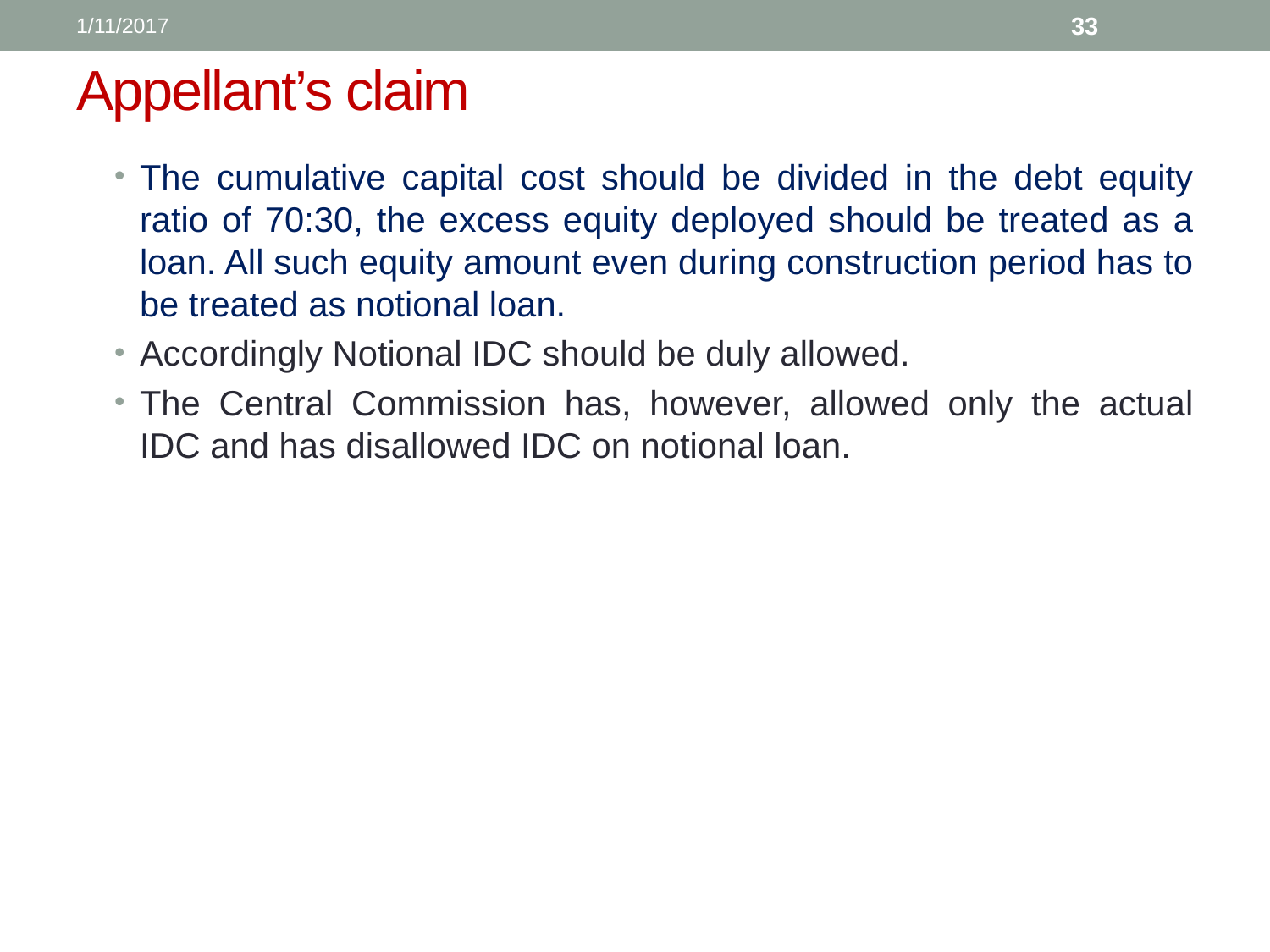

1/11/2017
33
# Appellant’s claim
The cumulative capital cost should be divided in the debt equity ratio of 70:30, the excess equity deployed should be treated as a loan. All such equity amount even during construction period has to be treated as notional loan.
Accordingly Notional IDC should be duly allowed.
The Central Commission has, however, allowed only the actual IDC and has disallowed IDC on notional loan.